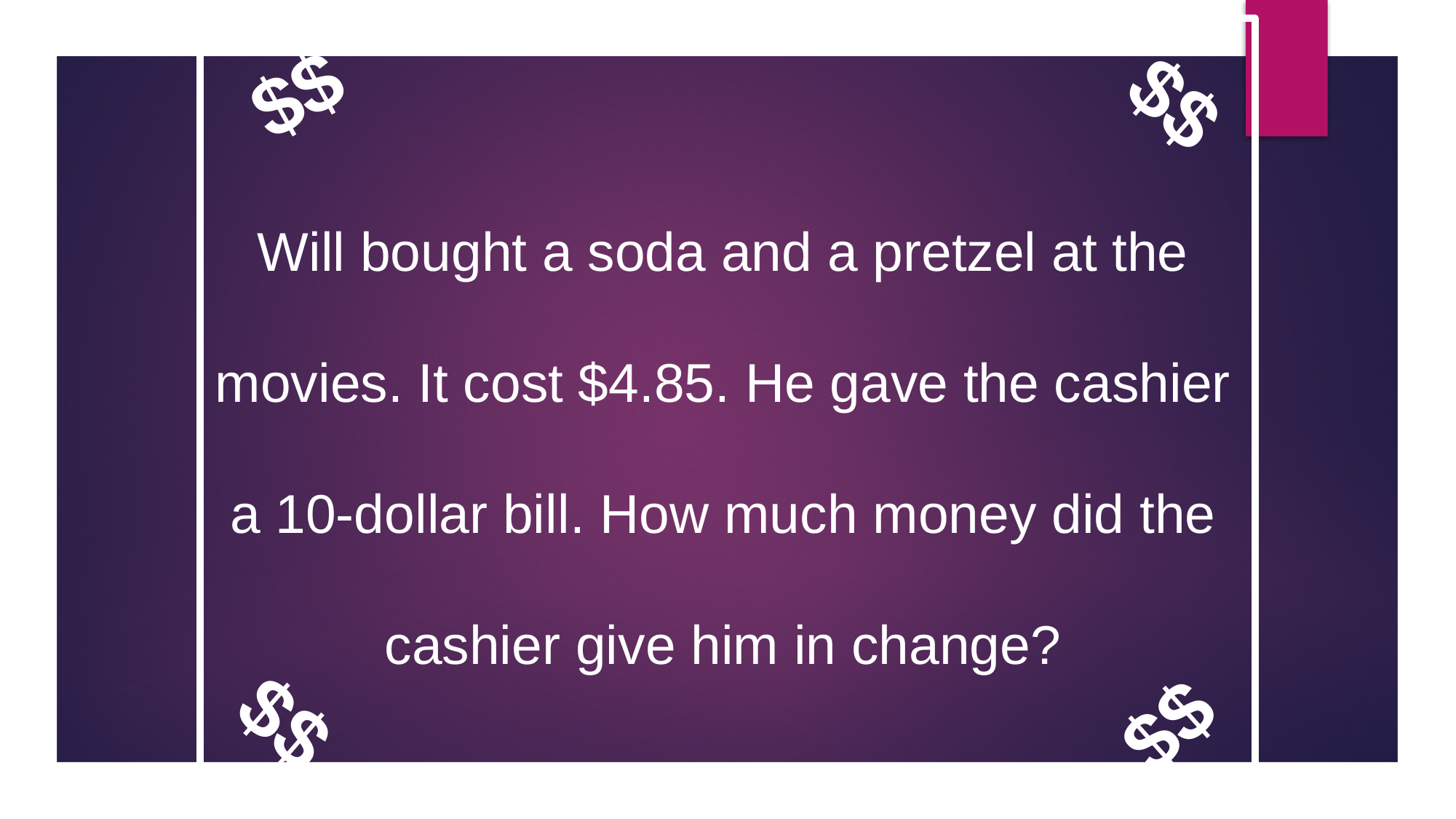

$$
$$
Will bought a soda and a pretzel at the movies. It cost $4.85. He gave the cashier a 10-dollar bill. How much money did the cashier give him in change?
$$
$$